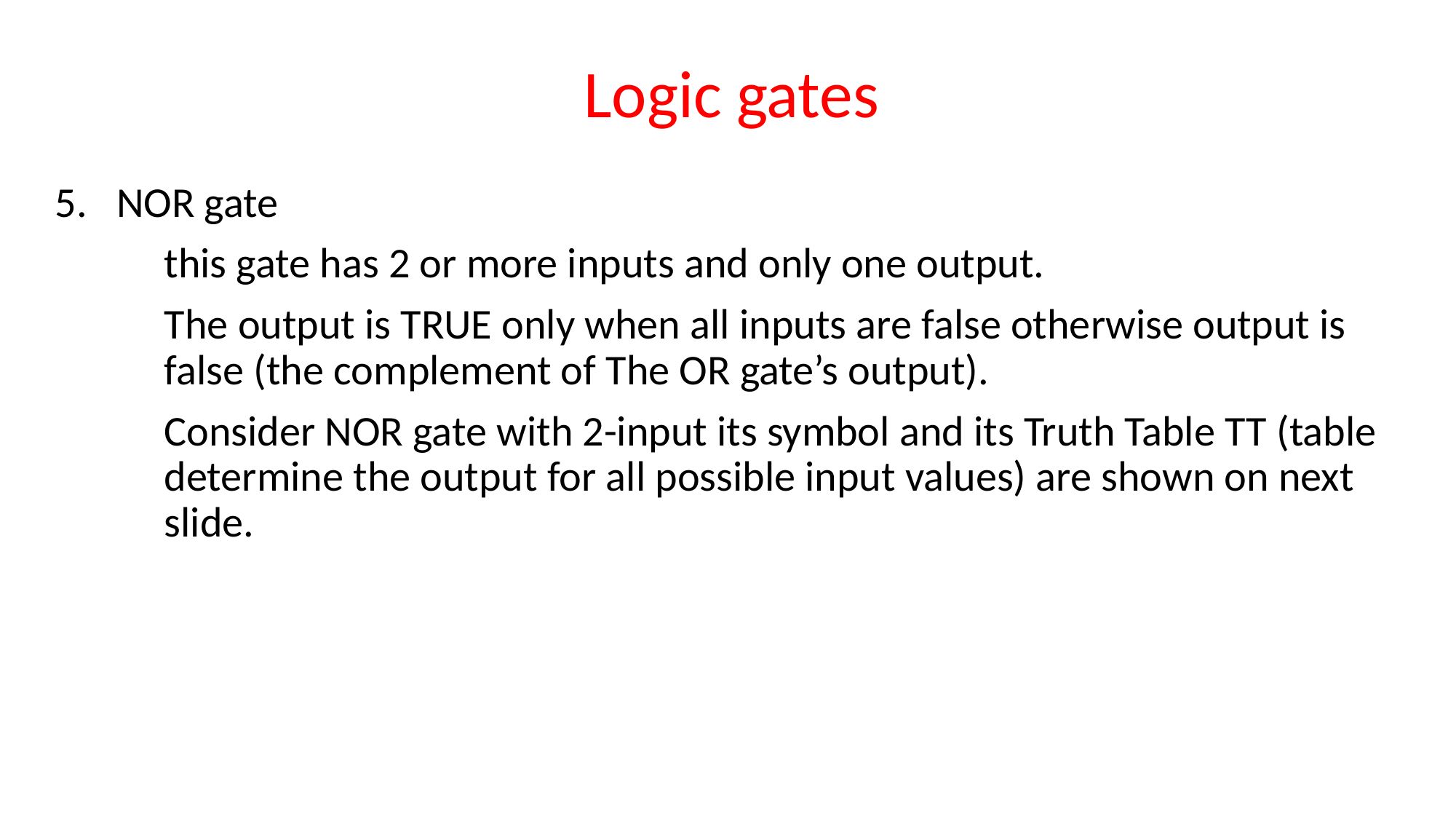

# Logic gates
NOR gate
this gate has 2 or more inputs and only one output.
The output is TRUE only when all inputs are false otherwise output is false (the complement of The OR gate’s output).
Consider NOR gate with 2-input its symbol and its Truth Table TT (table determine the output for all possible input values) are shown on next slide.